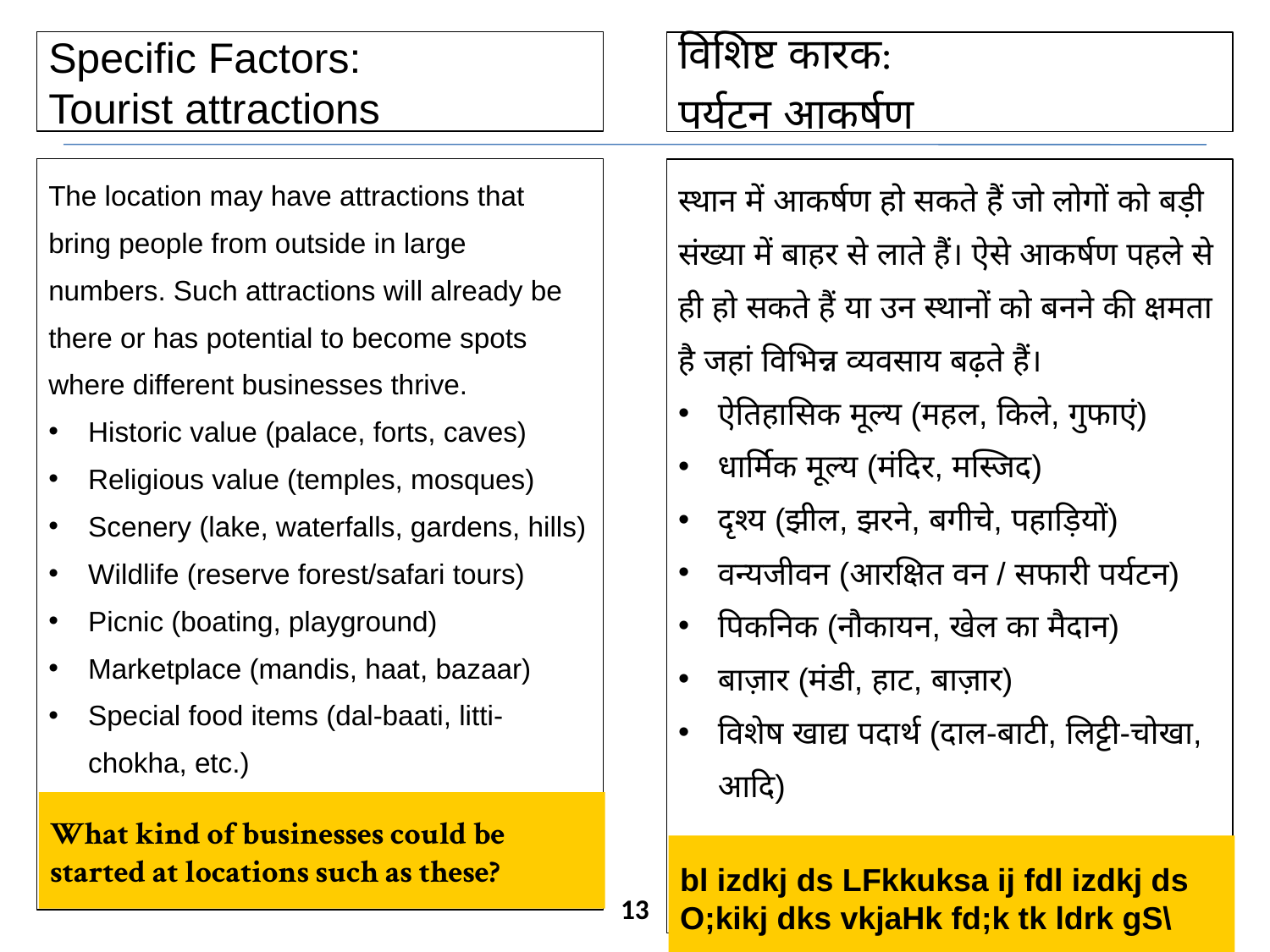

Specific Factors:
Tourist attractions
विशिष्ट कारक:
पर्यटन आकर्षण

The location may have attractions that bring people from outside in large numbers. Such attractions will already be there or has potential to become spots where different businesses thrive.
Historic value (palace, forts, caves)
Religious value (temples, mosques)
Scenery (lake, waterfalls, gardens, hills)
Wildlife (reserve forest/safari tours)
Picnic (boating, playground)
Marketplace (mandis, haat, bazaar)
Special food items (dal-baati, litti-chokha, etc.)

स्थान में आकर्षण हो सकते हैं जो लोगों को बड़ी संख्या में बाहर से लाते हैं। ऐसे आकर्षण पहले से ही हो सकते हैं या उन स्थानों को बनने की क्षमता है जहां विभिन्न व्यवसाय बढ़ते हैं।
ऐतिहासिक मूल्य (महल, किले, गुफाएं)
धार्मिक मूल्य (मंदिर, मस्जिद)
दृश्य (झील, झरने, बगीचे, पहाड़ियों)
वन्यजीवन (आरक्षित वन / सफारी पर्यटन)
पिकनिक (नौकायन, खेल का मैदान)
बाज़ार (मंडी, हाट, बाज़ार)
विशेष खाद्य पदार्थ (दाल-बाटी, लिट्टी-चोखा, आदि)
What kind of businesses could be started at locations such as these?
bl izdkj ds LFkkuksa ij fdl izdkj ds O;kikj dks vkjaHk fd;k tk ldrk gS\
13